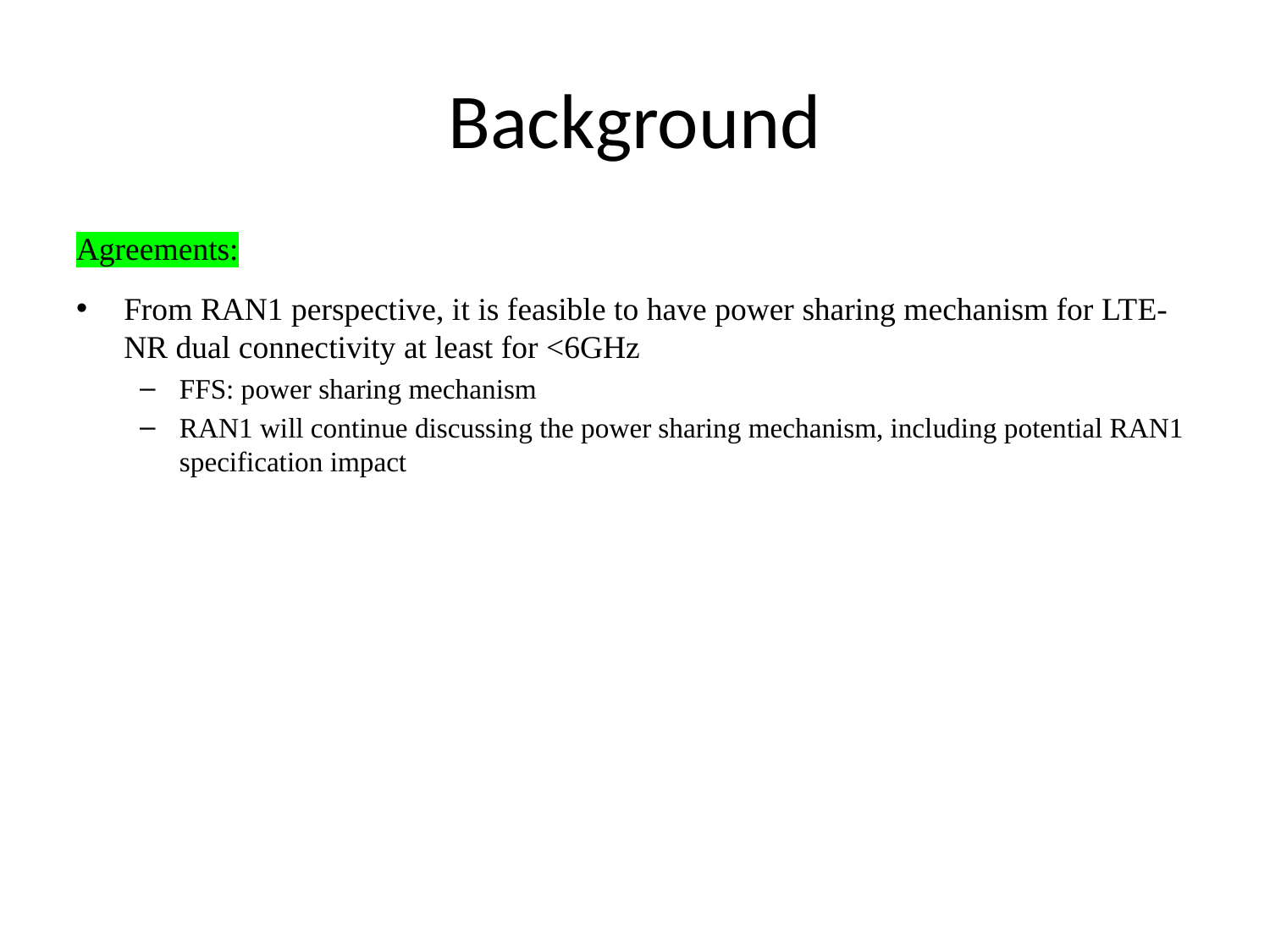

# Background
Agreements:
From RAN1 perspective, it is feasible to have power sharing mechanism for LTE-NR dual connectivity at least for <6GHz
FFS: power sharing mechanism
RAN1 will continue discussing the power sharing mechanism, including potential RAN1 specification impact